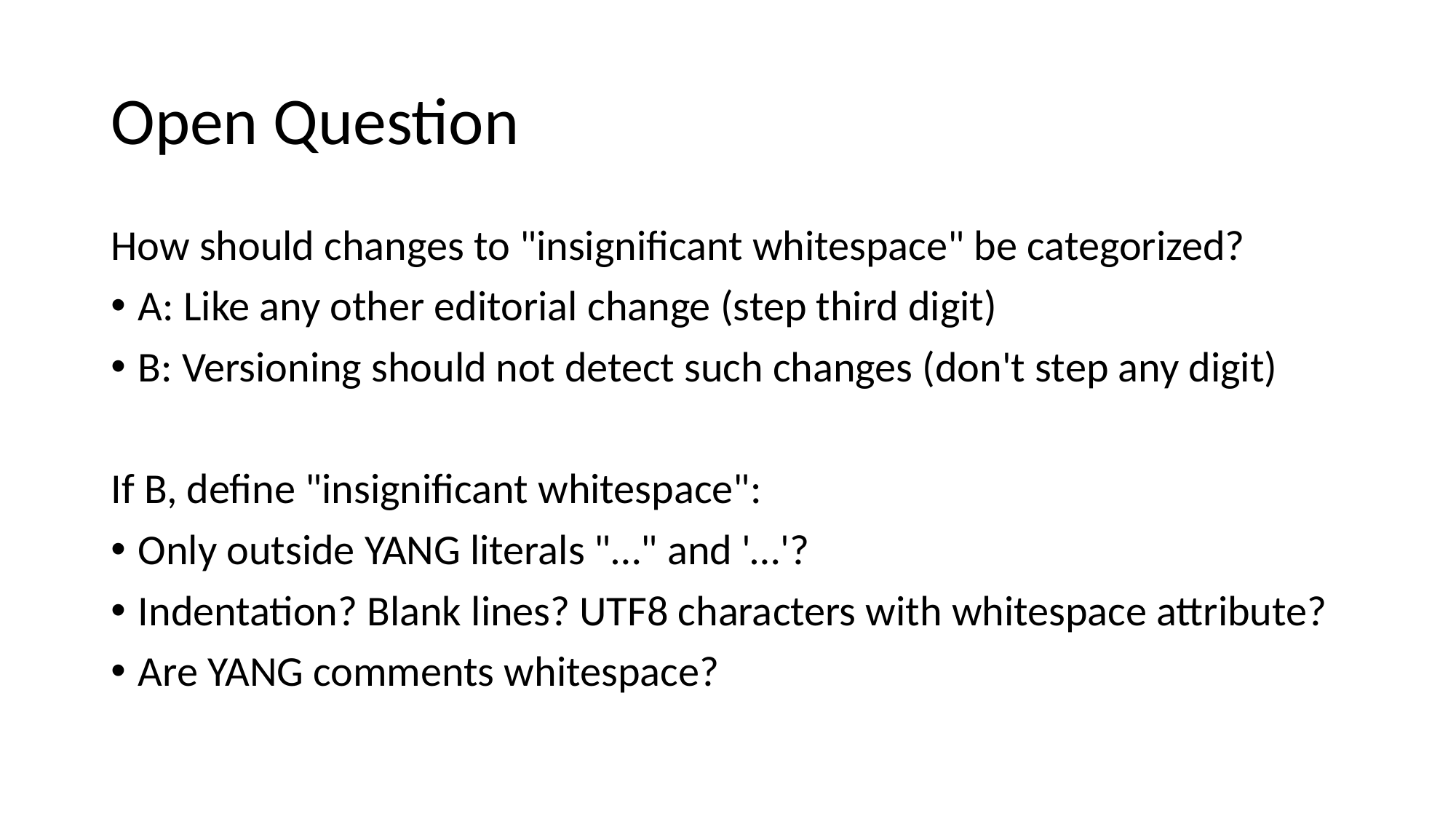

# Open Question
How should changes to "insignificant whitespace" be categorized?
A: Like any other editorial change (step third digit)
B: Versioning should not detect such changes (don't step any digit)

If B, define "insignificant whitespace":
Only outside YANG literals "…" and '…'?
Indentation? Blank lines? UTF8 characters with whitespace attribute?
Are YANG comments whitespace?